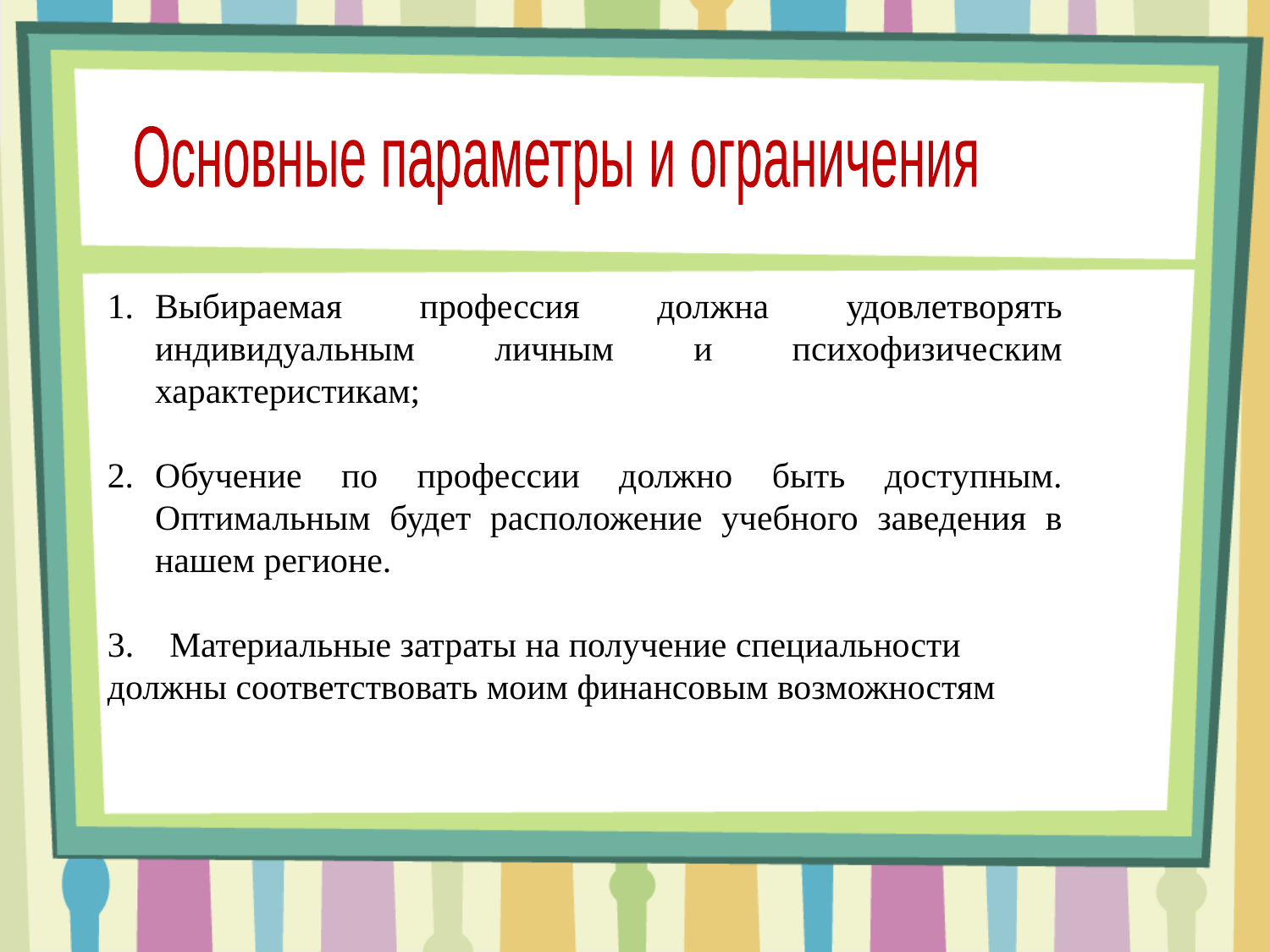

Основные параметры и ограничения
Выбираемая профессия должна удовлетворять индивидуальным личным и психофизическим характеристикам;

Обучение по профессии должно быть доступным. Оптимальным будет расположение учебного заведения в нашем регионе.

3.    Материальные затраты на получение специальности должны соответствовать моим финансовым возможностям